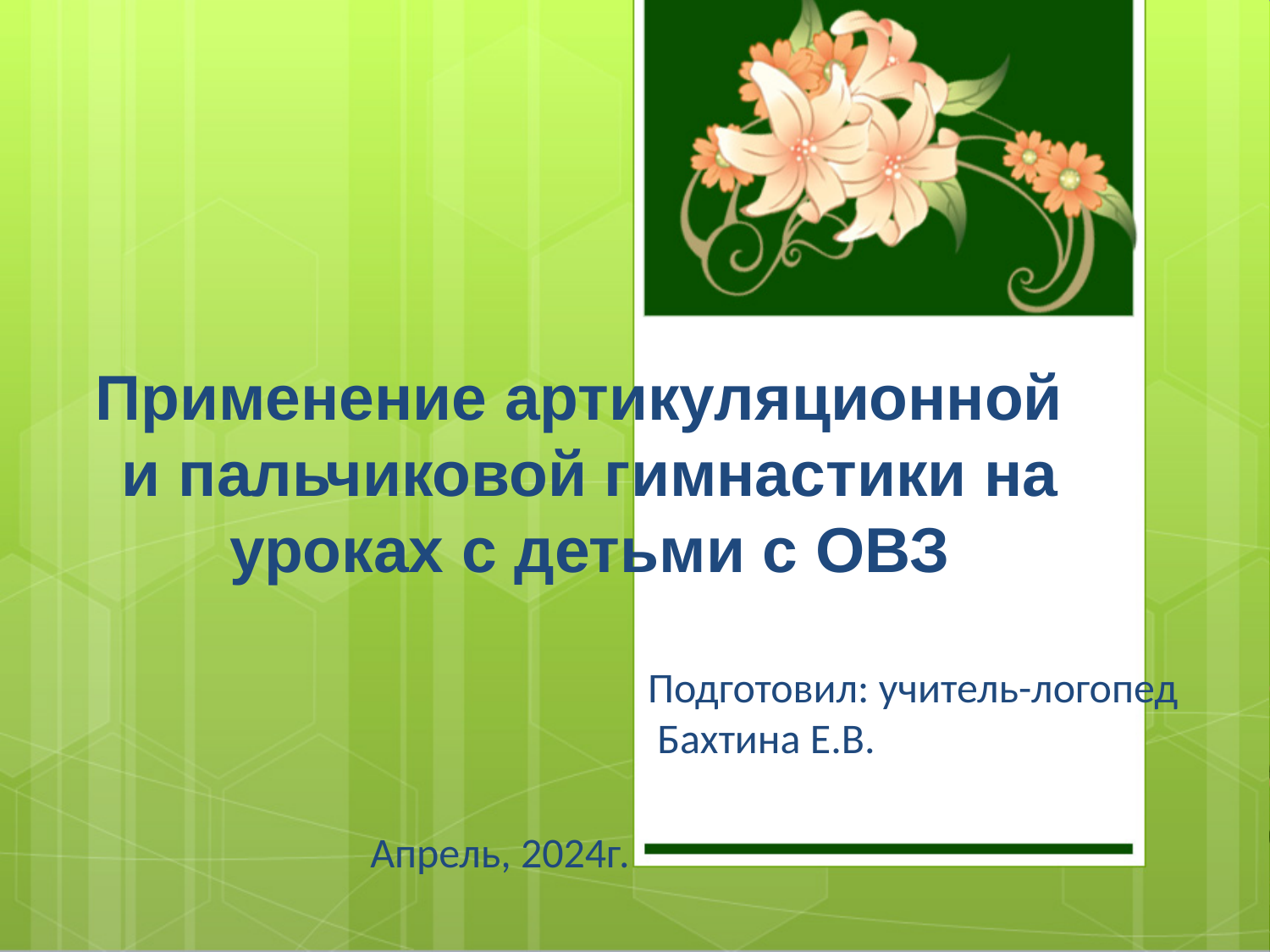

# Применение артикуляционной и пальчиковой гимнастики на уроках с детьми с ОВЗ
Подготовил: учитель-логопед
 Бахтина Е.В.
Апрель, 2024г.